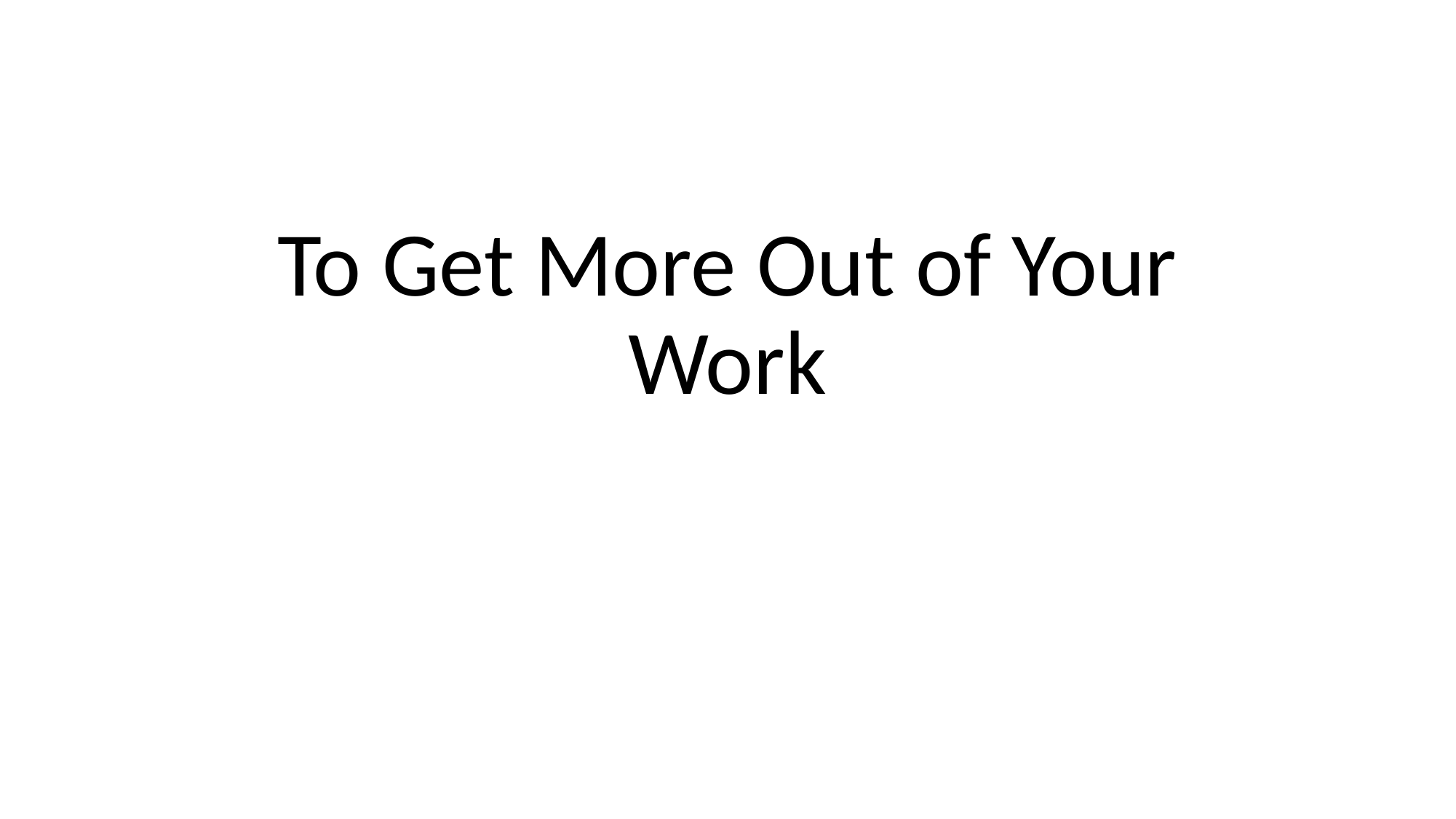

# To Get More Out of Your Work